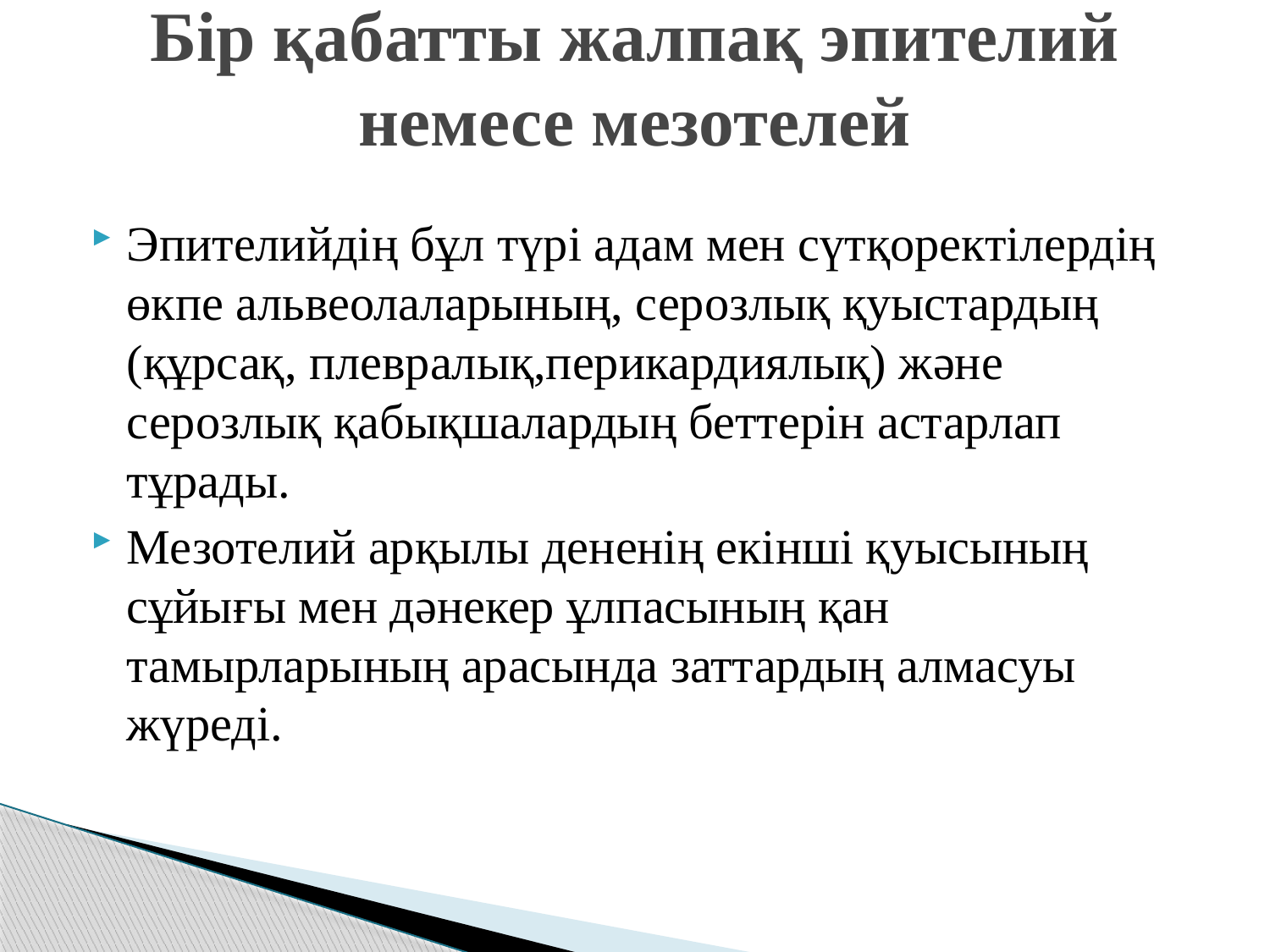

# Бір қабатты жалпақ эпителий немесе мезотелей
Эпителийдің бұл түрі адам мен сүтқоректілердің өкпе альвеолаларының, серозлық қуыстардың (құрсақ, плевралық,перикардиялық) және серозлық қабықшалардың беттерін астарлап тұрады.
Мезотелий арқылы дененің екінші қуысының сұйығы мен дәнекер ұлпасының қан тамырларының арасында заттардың алмасуы жүреді.